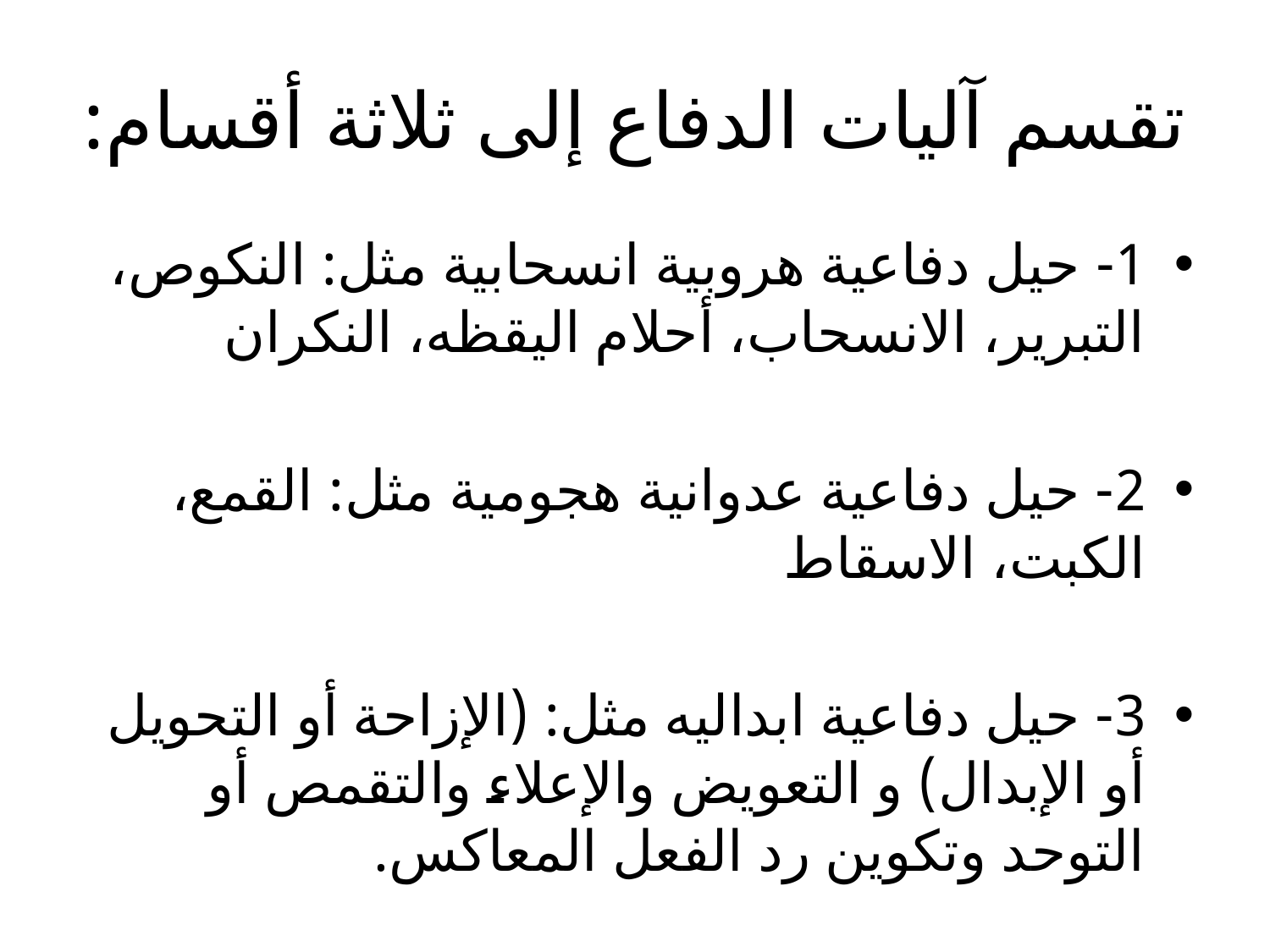

# تقسم آليات الدفاع إلى ثلاثة أقسام:
1- حيل دفاعية هروبية انسحابية مثل: النكوص، التبرير، الانسحاب، أحلام اليقظه، النكران

2- حيل دفاعية عدوانية هجومية مثل: القمع، الكبت، الاسقاط

3- حيل دفاعية ابداليه مثل: (الإزاحة أو التحويل أو الإبدال) و التعويض والإعلاء والتقمص أو التوحد وتكوين رد الفعل المعاكس.